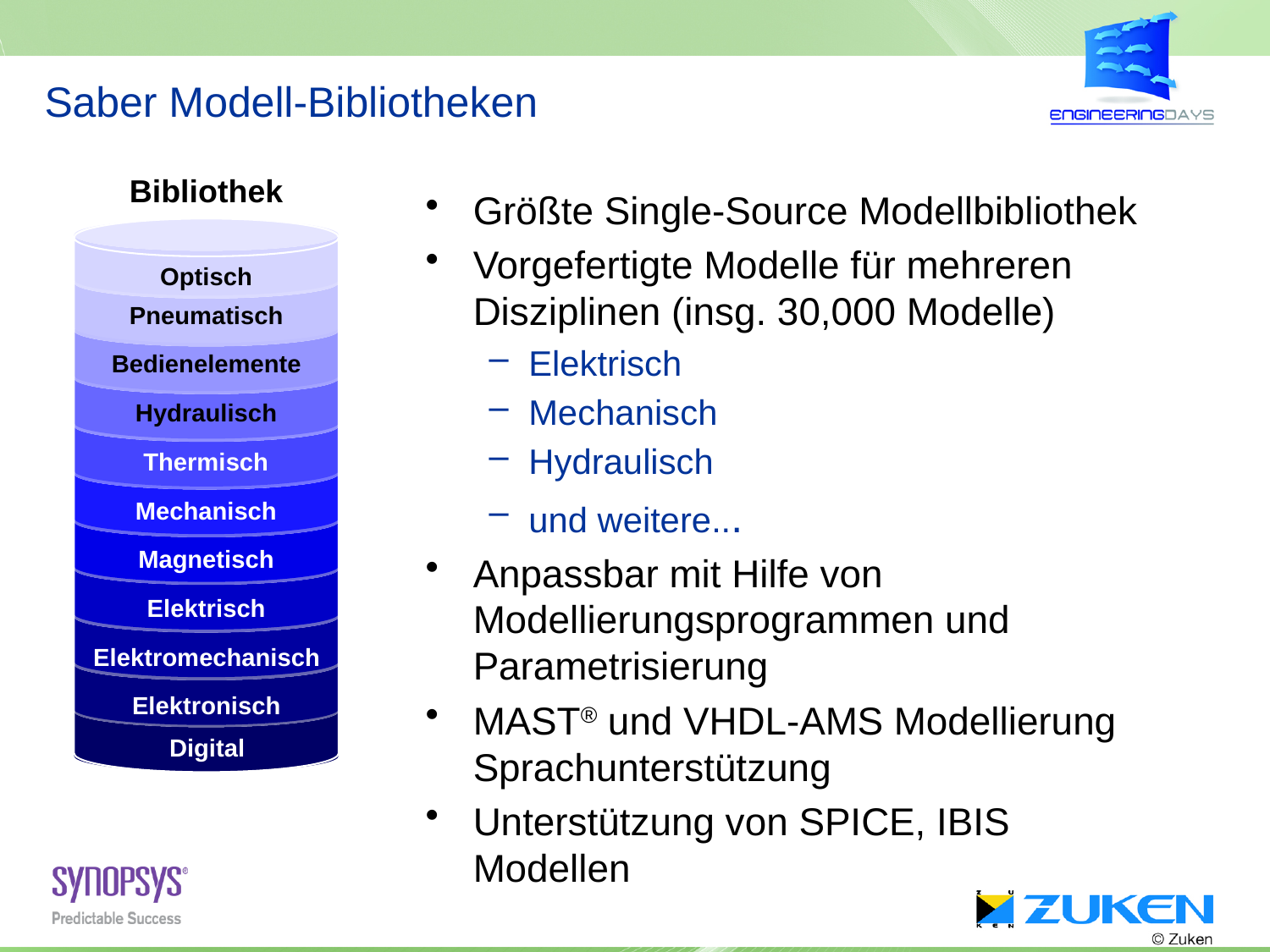

# Saber Modell-Bibliotheken
Bibliothek

Optisch

Pneumatisch

Bedienelemente

Hydraulisch

Thermisch

Mechanisch

Magnetisch

Elektrisch

Elektromechanisch

Elektronisch

Digital
Größte Single-Source Modellbibliothek
Vorgefertigte Modelle für mehreren Disziplinen (insg. 30,000 Modelle)
Elektrisch
Mechanisch
Hydraulisch
und weitere...
Anpassbar mit Hilfe von Modellierungsprogrammen und Parametrisierung
MAST® und VHDL-AMS Modellierung Sprachunterstützung
Unterstützung von SPICE, IBIS Modellen